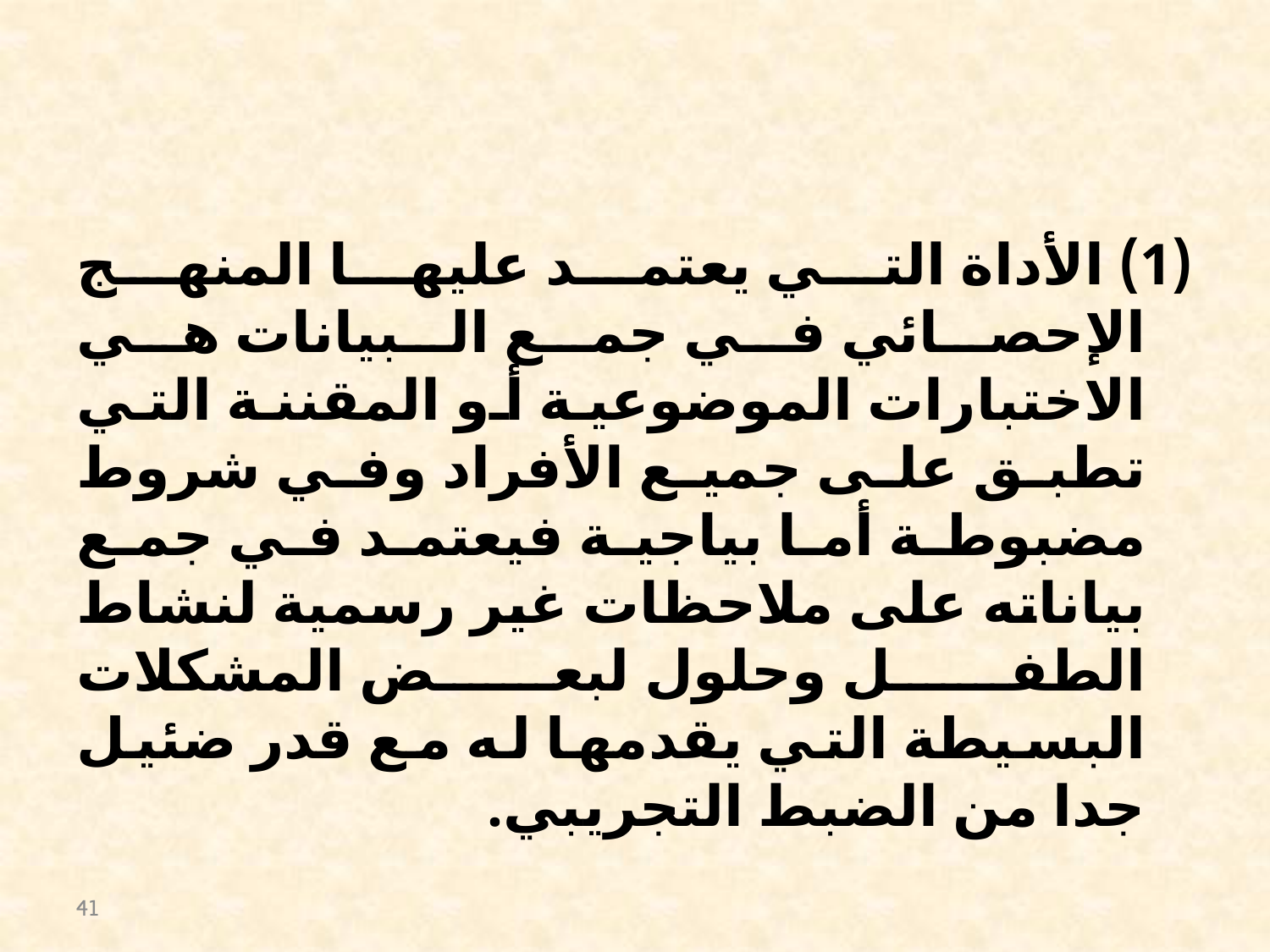

#
(1) الأداة التي يعتمد عليها المنهج الإحصائي في جمع البيانات هي الاختبارات الموضوعية أو المقننة التي تطبق على جميع الأفراد وفي شروط مضبوطة أما بياجية فيعتمد في جمع بياناته على ملاحظات غير رسمية لنشاط الطفل وحلول لبعض المشكلات البسيطة التي يقدمها له مع قدر ضئيل جدا من الضبط التجريبي.
41